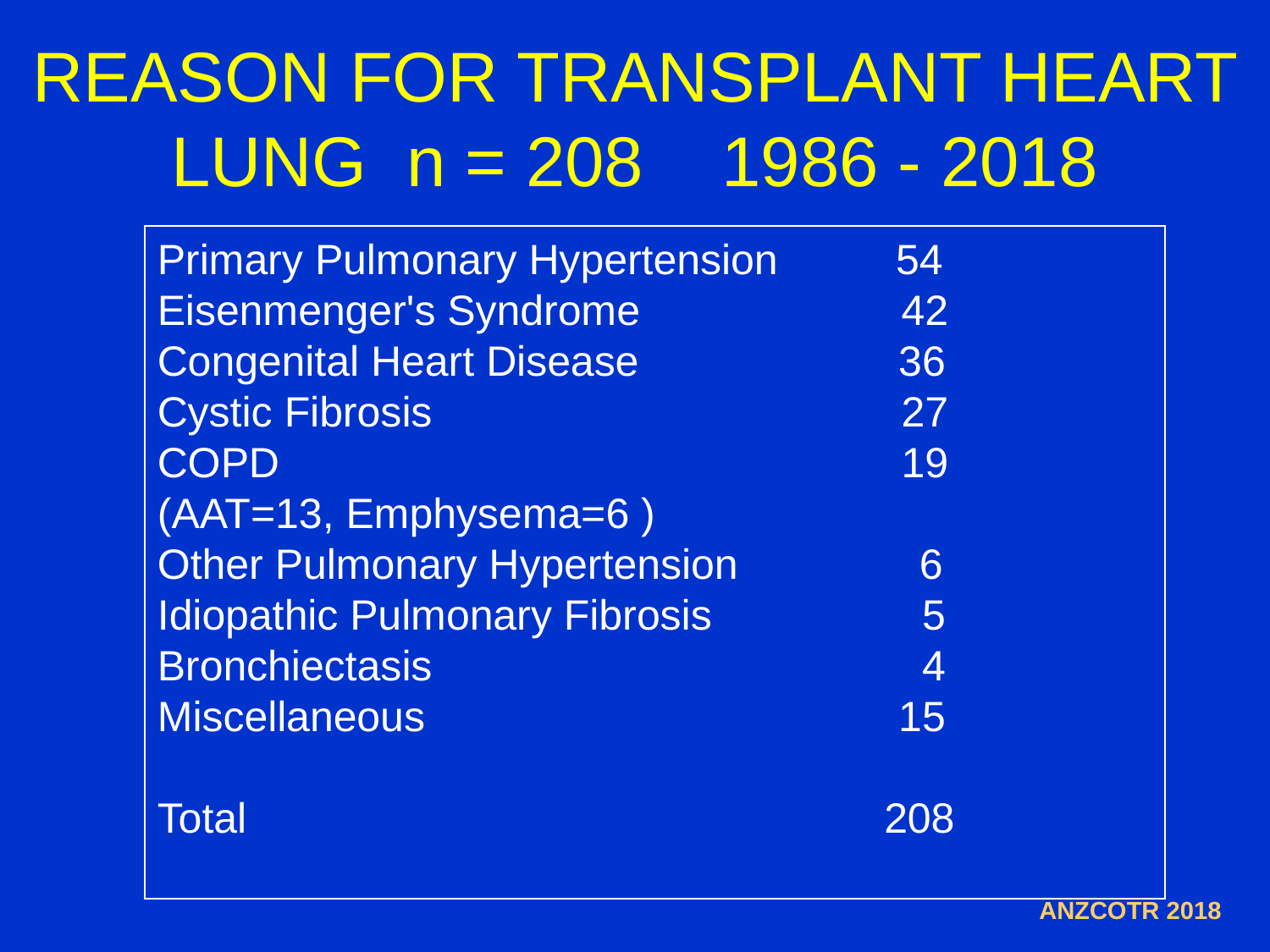

# REASON FOR TRANSPLANT HEART LUNG  n = 208    1986 - 2018
Primary Pulmonary Hypertension          54
Eisenmenger's Syndrome	                    42
Congenital Heart Disease           	         36
Cystic Fibrosis           	                    27
COPD        			                    19
(AAT=13, Emphysema=6 )
Other Pulmonary Hypertension 		6
Idiopathic Pulmonary Fibrosis	           5
Bronchiectasis	       		           4
Miscellaneous  			         15

Total                                                      208
ANZCOTR 2018